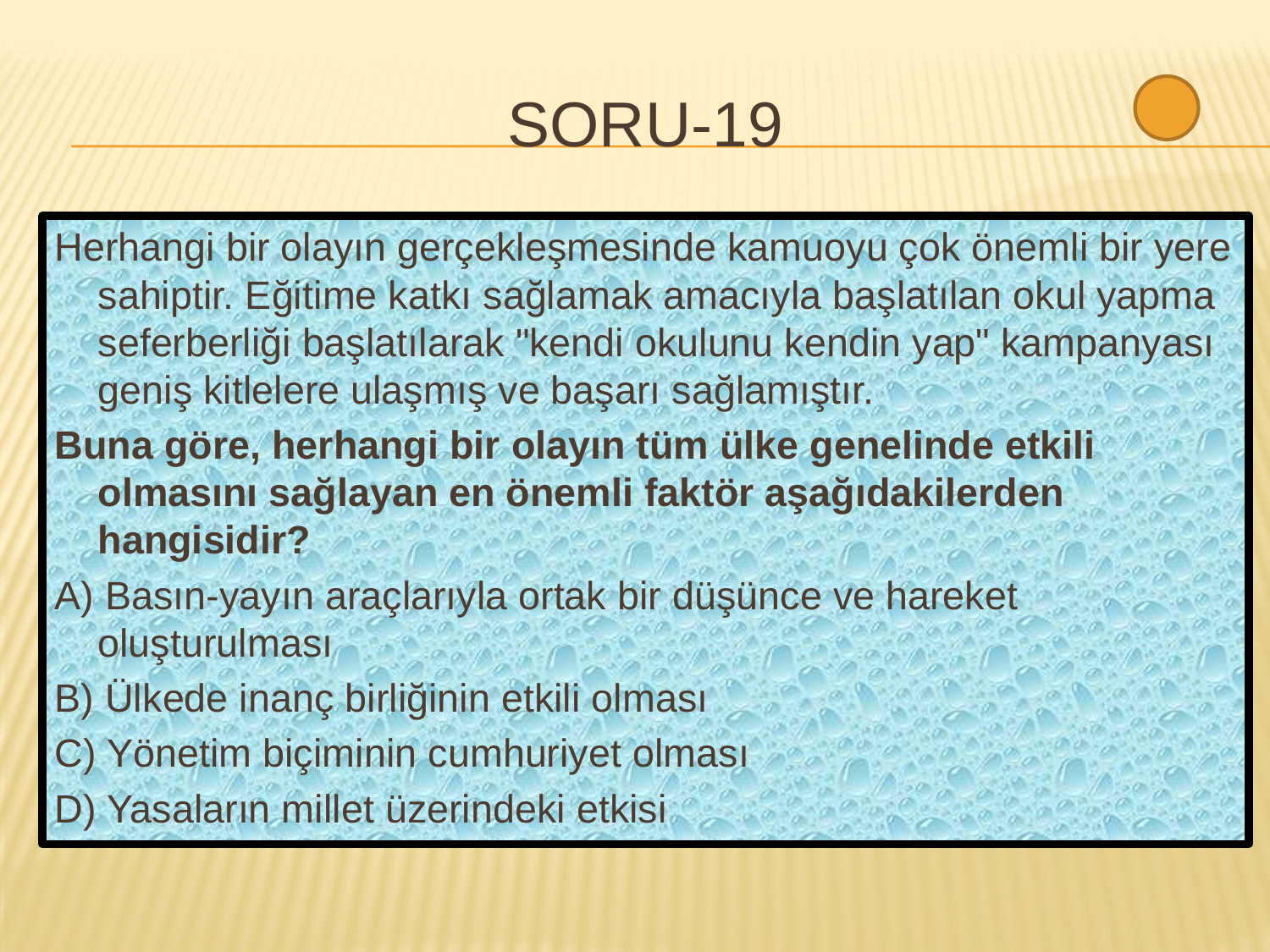

# SORU-19

Herhangi bir olayın gerçekleşmesinde kamuoyu çok önemli bir yere sahiptir. Eğitime katkı sağlamak amacıyla başlatılan okul yapma seferberliği başlatılarak "kendi okulunu kendin yap" kampanyası geniş kitlelere ulaşmış ve başarı sağlamıştır.
Buna göre, herhangi bir olayın tüm ülke genelinde etkili olmasını sağlayan en önemli faktör aşağıdakilerden hangisidir?
A) Basın-yayın araçlarıyla ortak bir düşünce ve hareket oluşturulması
B) Ülkede inanç birliğinin etkili olması
C) Yönetim biçiminin cumhuriyet olması
D) Yasaların millet üzerindeki etkisi